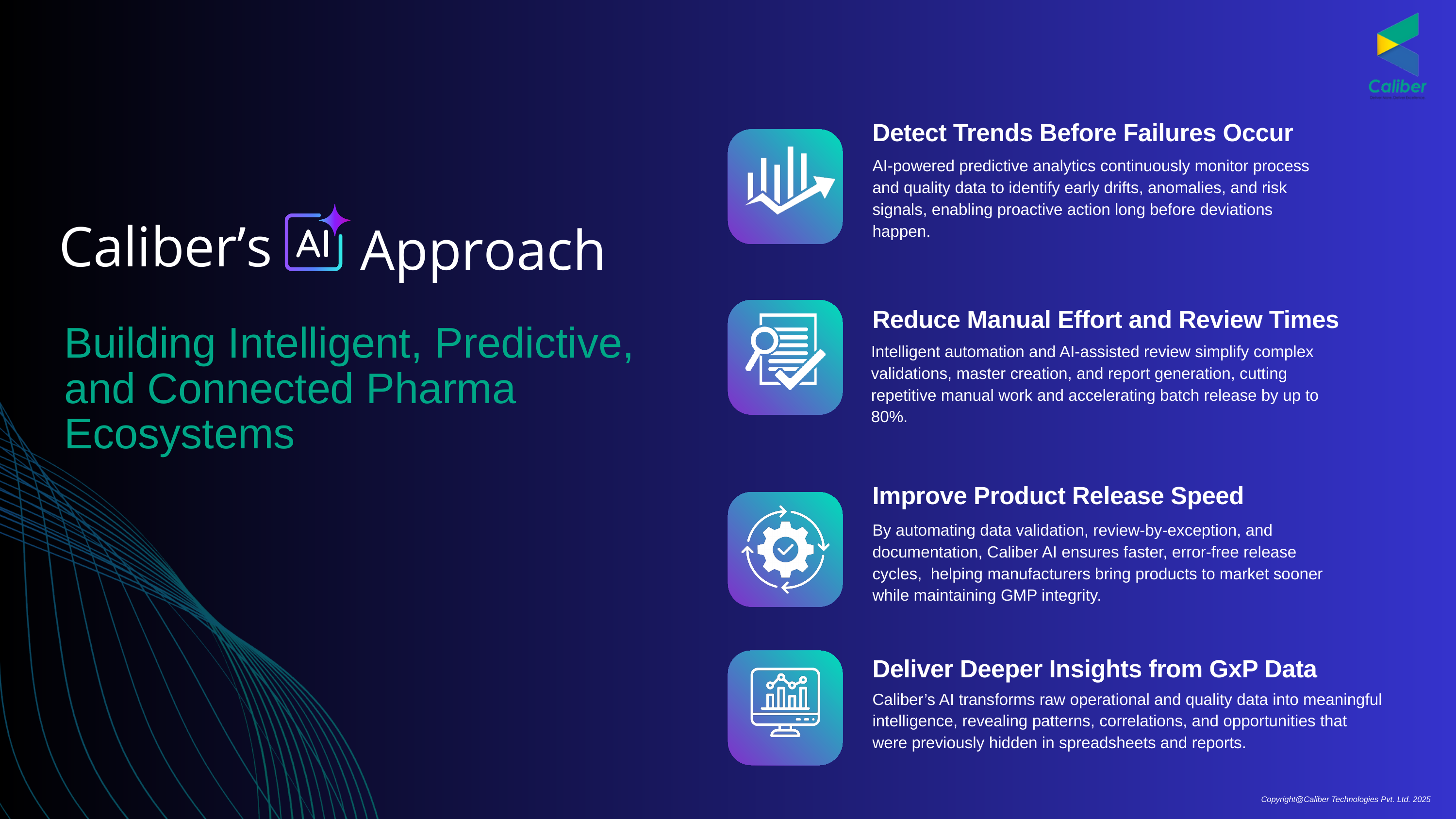

Detect Trends Before Failures Occur

AI-powered predictive analytics continuously monitor process and quality data to identify early drifts, anomalies, and risk signals, enabling proactive action long before deviations happen.

Caliber’s
Approach
Reduce Manual Effort and Review Times

Building Intelligent, Predictive, and Connected Pharma Ecosystems
Intelligent automation and AI-assisted review simplify complex validations, master creation, and report generation, cutting repetitive manual work and accelerating batch release by up to 80%.
Improve Product Release Speed

By automating data validation, review-by-exception, and documentation, Caliber AI ensures faster, error-free release cycles,  helping manufacturers bring products to market sooner while maintaining GMP integrity.
Deliver Deeper Insights from GxP Data

Caliber’s AI transforms raw operational and quality data into meaningful intelligence, revealing patterns, correlations, and opportunities that were previously hidden in spreadsheets and reports.
Copyright@Caliber Technologies Pvt. Ltd. 2025